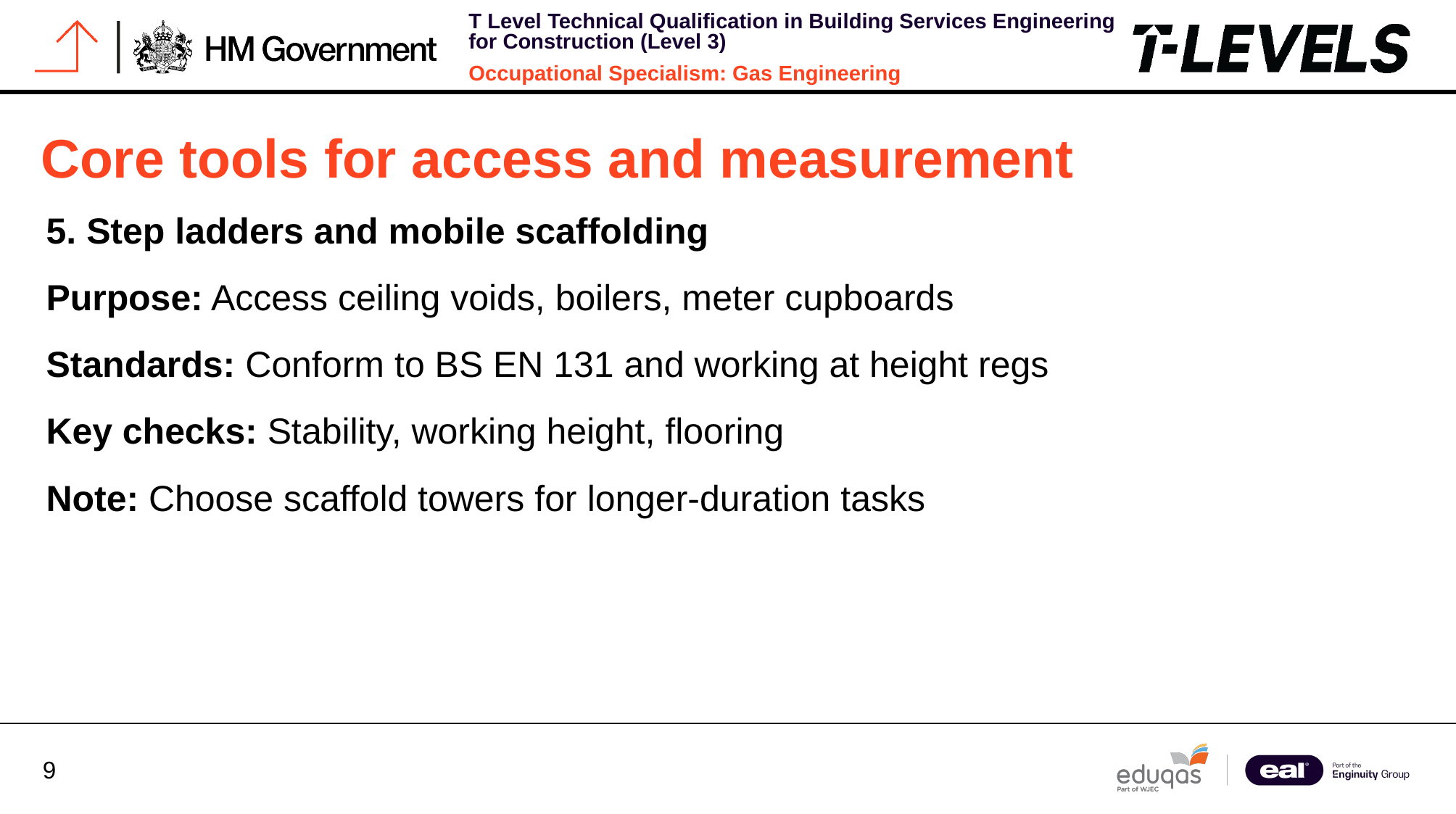

# Core tools for access and measurement
5. Step ladders and mobile scaffolding
Purpose: Access ceiling voids, boilers, meter cupboards
Standards: Conform to BS EN 131 and working at height regs
Key checks: Stability, working height, flooring
Note: Choose scaffold towers for longer-duration tasks